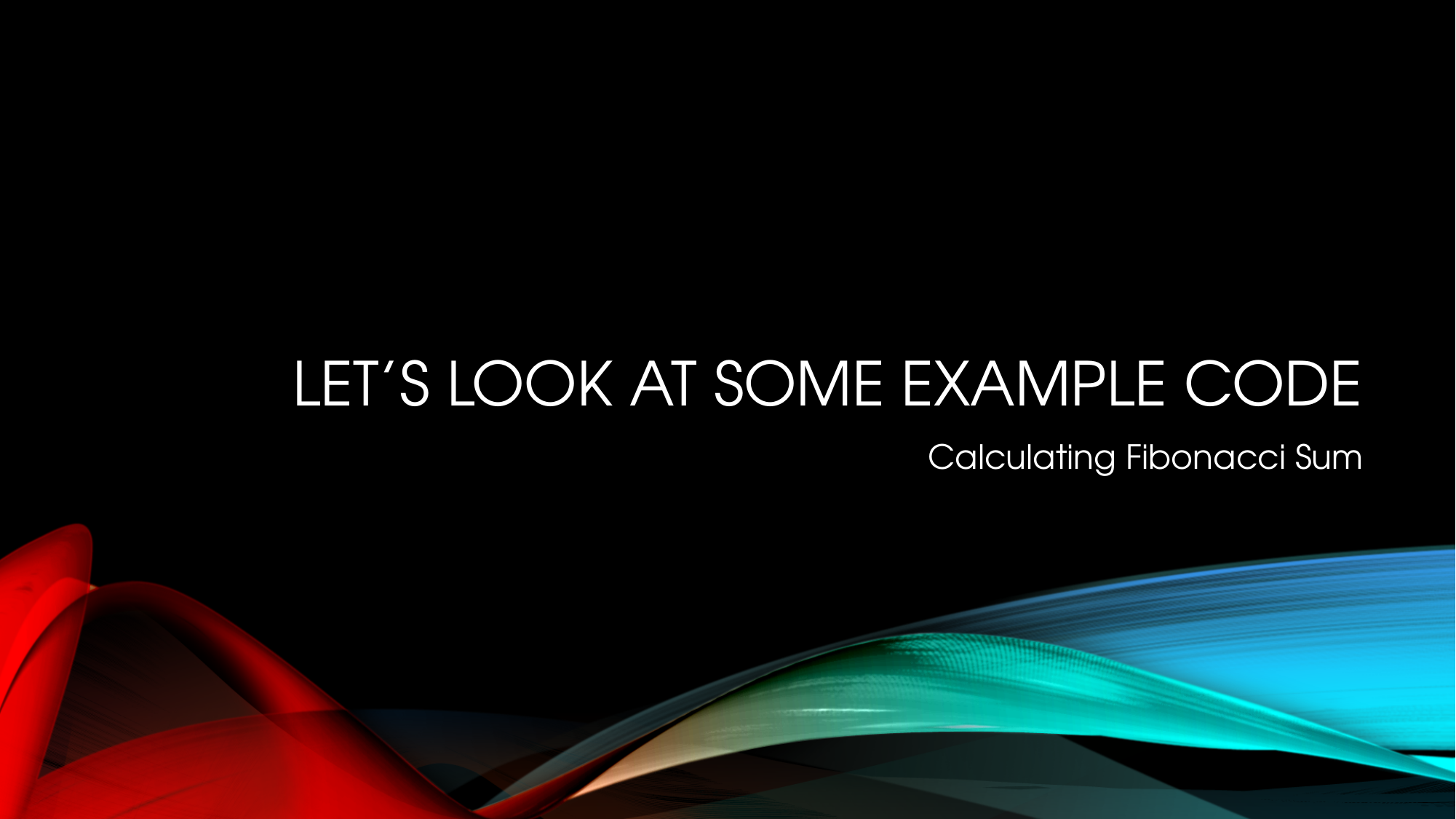

# Let’s look at some example code
Calculating Fibonacci Sum